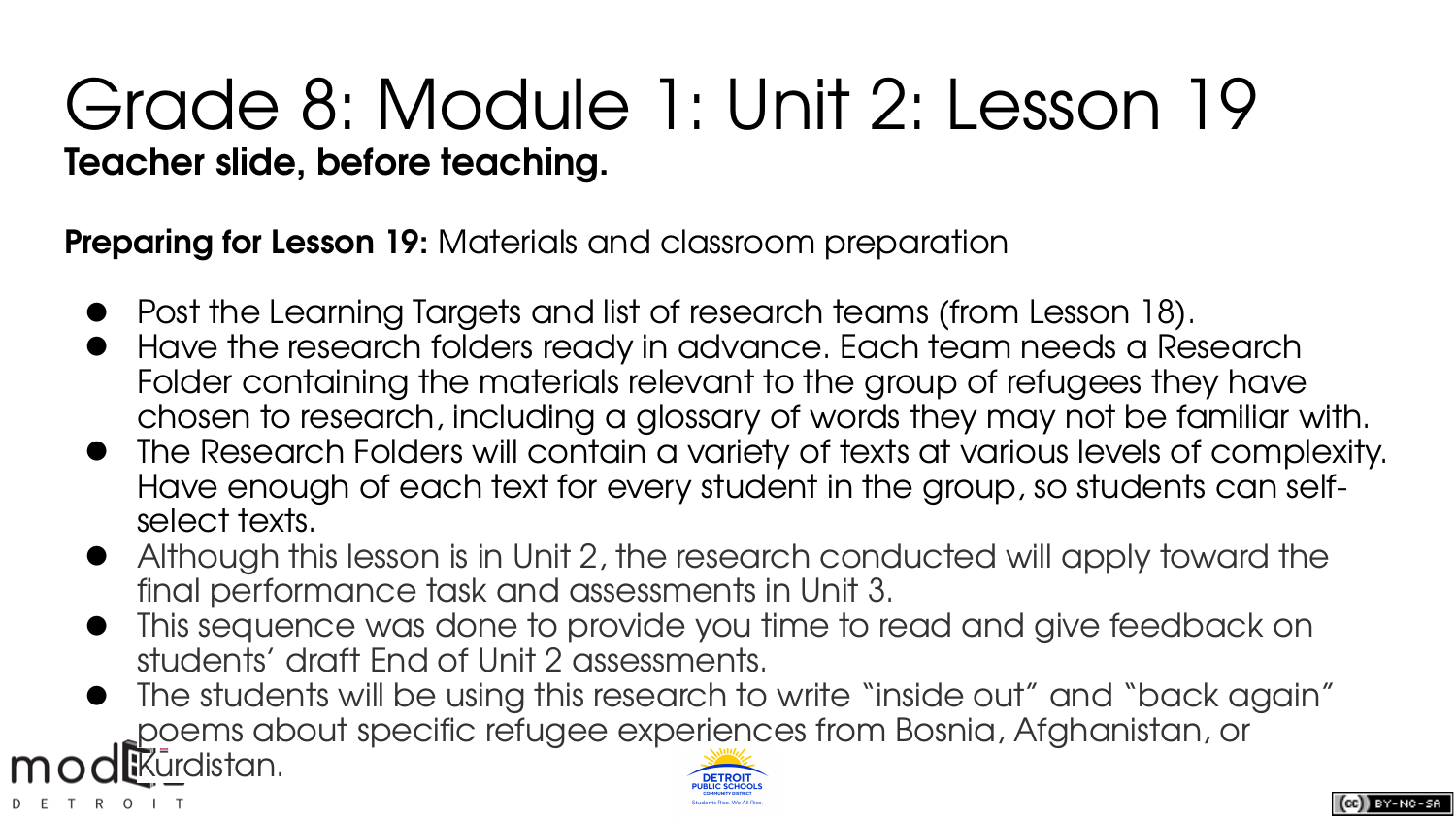

# Grade 8: Module 1: Unit 2: Lesson 19
Teacher slide, before teaching.
Preparing for Lesson 19: Materials and classroom preparation

Post the Learning Targets and list of research teams (from Lesson 18).
Have the research folders ready in advance. Each team needs a Research Folder containing the materials relevant to the group of refugees they have chosen to research, including a glossary of words they may not be familiar with.
The Research Folders will contain a variety of texts at various levels of complexity. Have enough of each text for every student in the group, so students can self-select texts.
Although this lesson is in Unit 2, the research conducted will apply toward the final performance task and assessments in Unit 3.
This sequence was done to provide you time to read and give feedback on students’ draft End of Unit 2 assessments.
The students will be using this research to write “inside out” and “back again” poems about specific refugee experiences from Bosnia, Afghanistan, or Kurdistan.